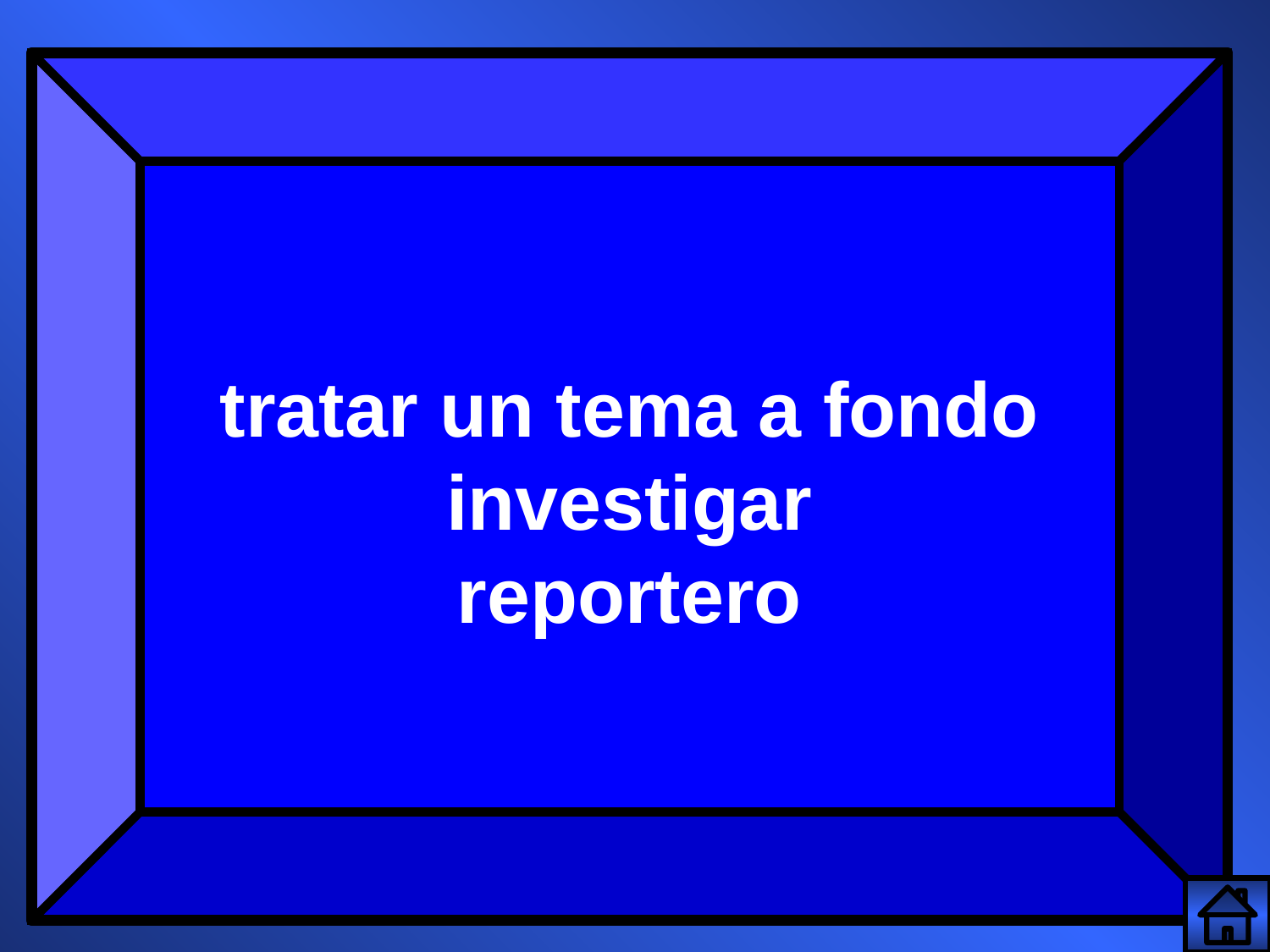

tratar un tema a fondo
investigar
reportero